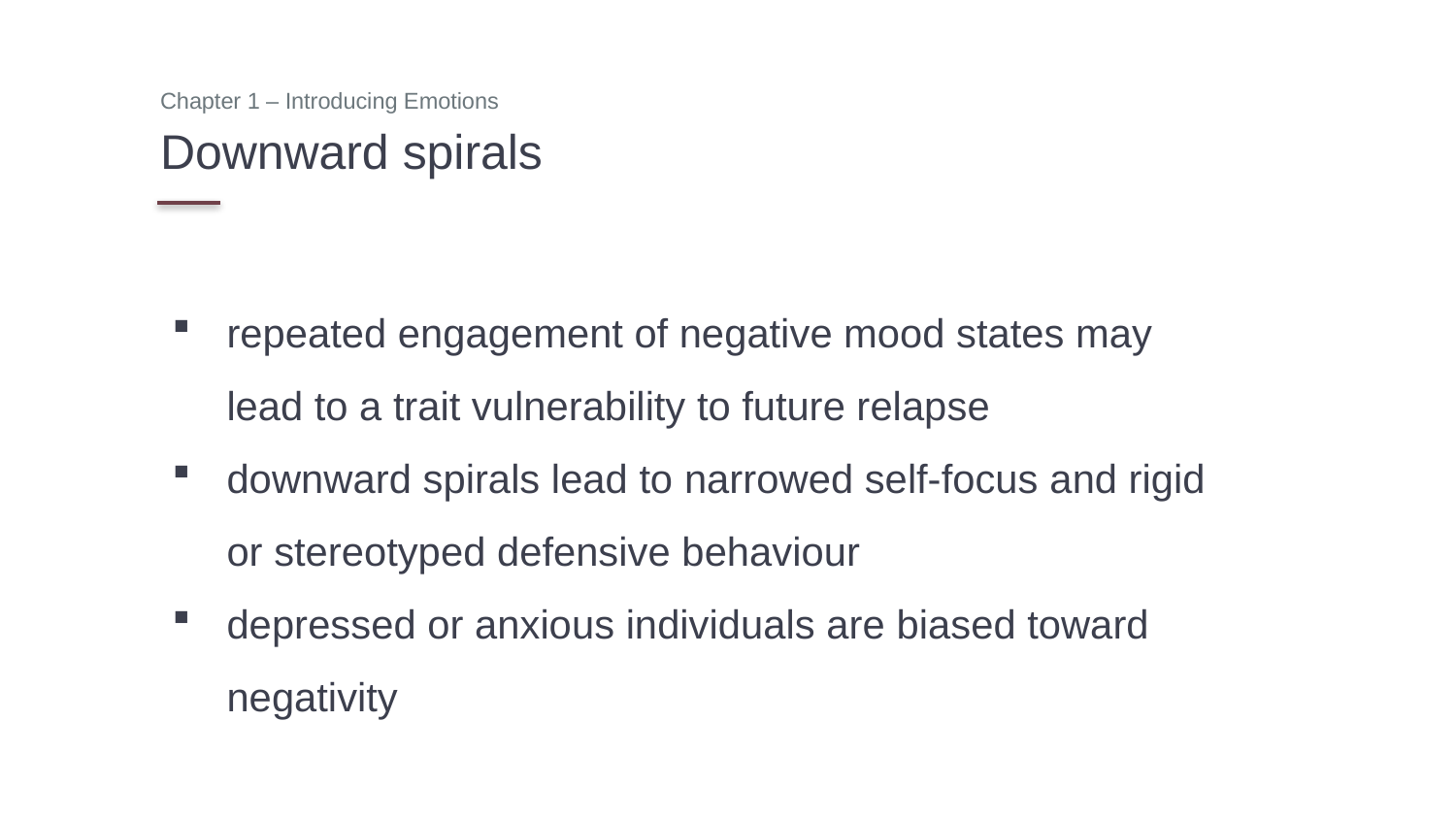

Chapter 1 – Introducing Emotions
# Downward spirals
repeated engagement of negative mood states may lead to a trait vulnerability to future relapse
downward spirals lead to narrowed self-focus and rigid or stereotyped defensive behaviour
depressed or anxious individuals are biased toward negativity